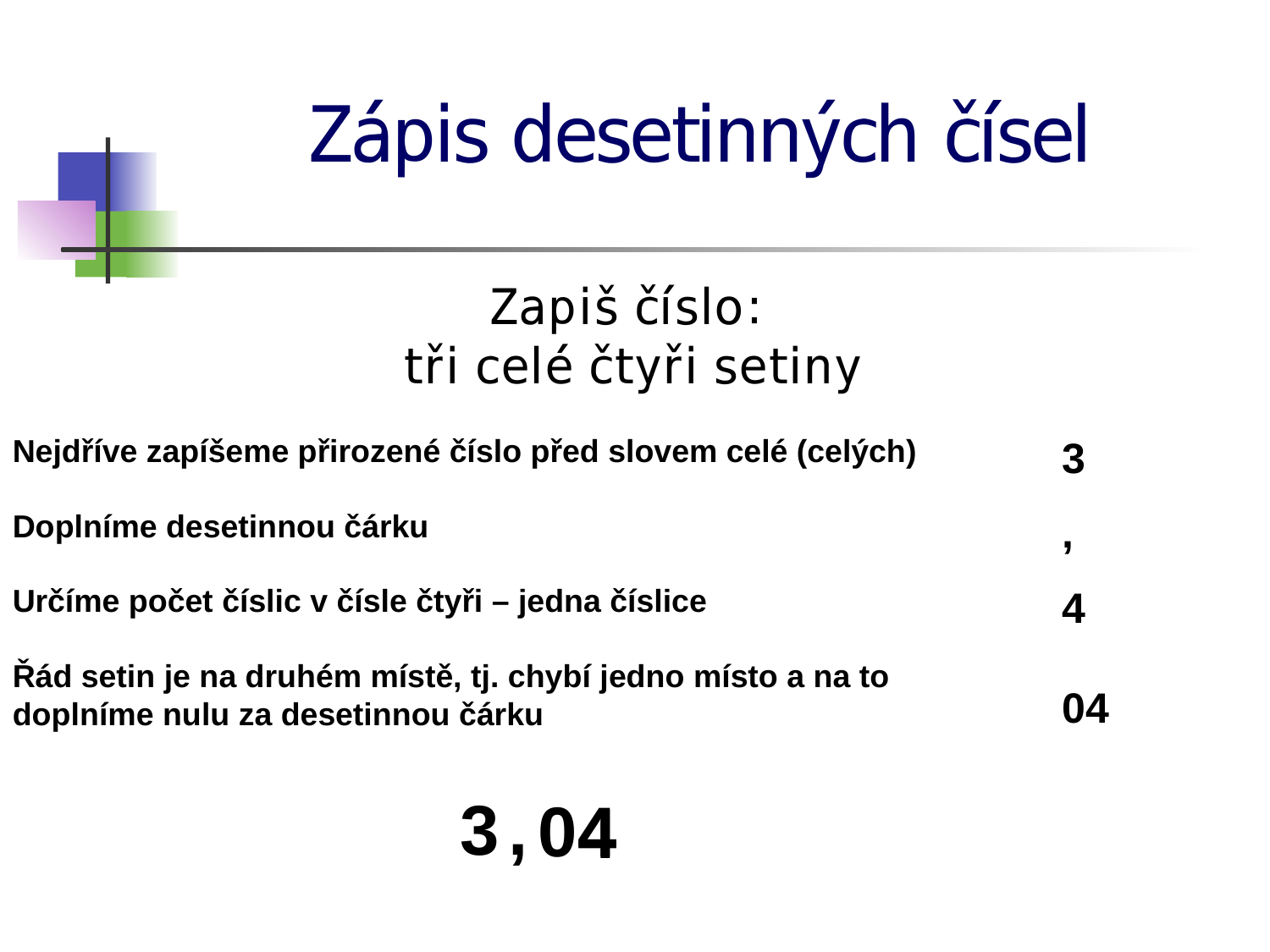

# Zápis desetinných čísel
Zapiš číslo:
tři celé čtyři setiny
Nejdříve zapíšeme přirozené číslo před slovem celé (celých)
3
Doplníme desetinnou čárku
,
Určíme počet číslic v čísle čtyři – jedna číslice
4
Řád setin je na druhém místě, tj. chybí jedno místo a na to doplníme nulu za desetinnou čárku
04
3
,
04
4